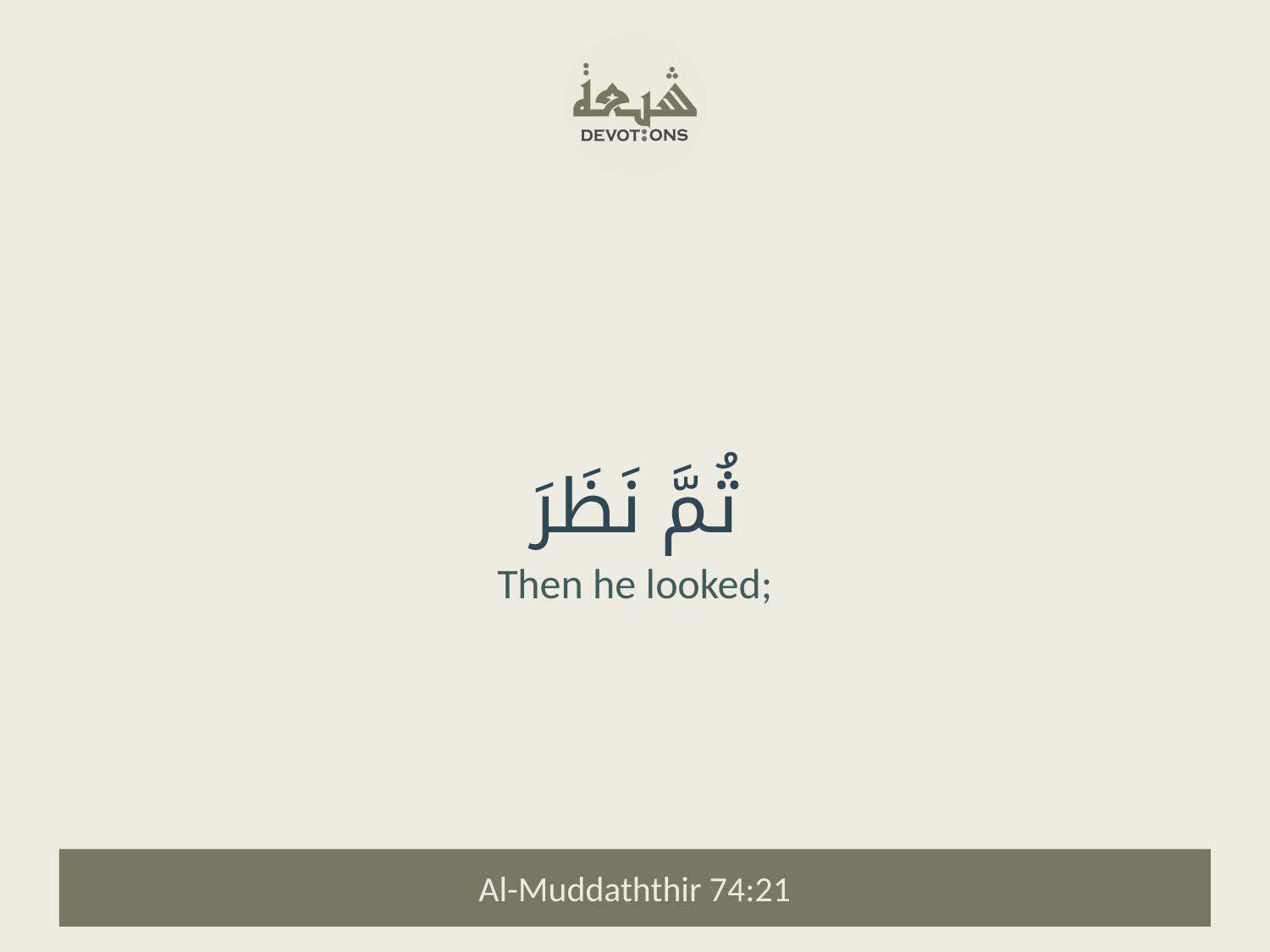

ثُمَّ نَظَرَ
Then he looked;
Al-Muddaththir 74:21